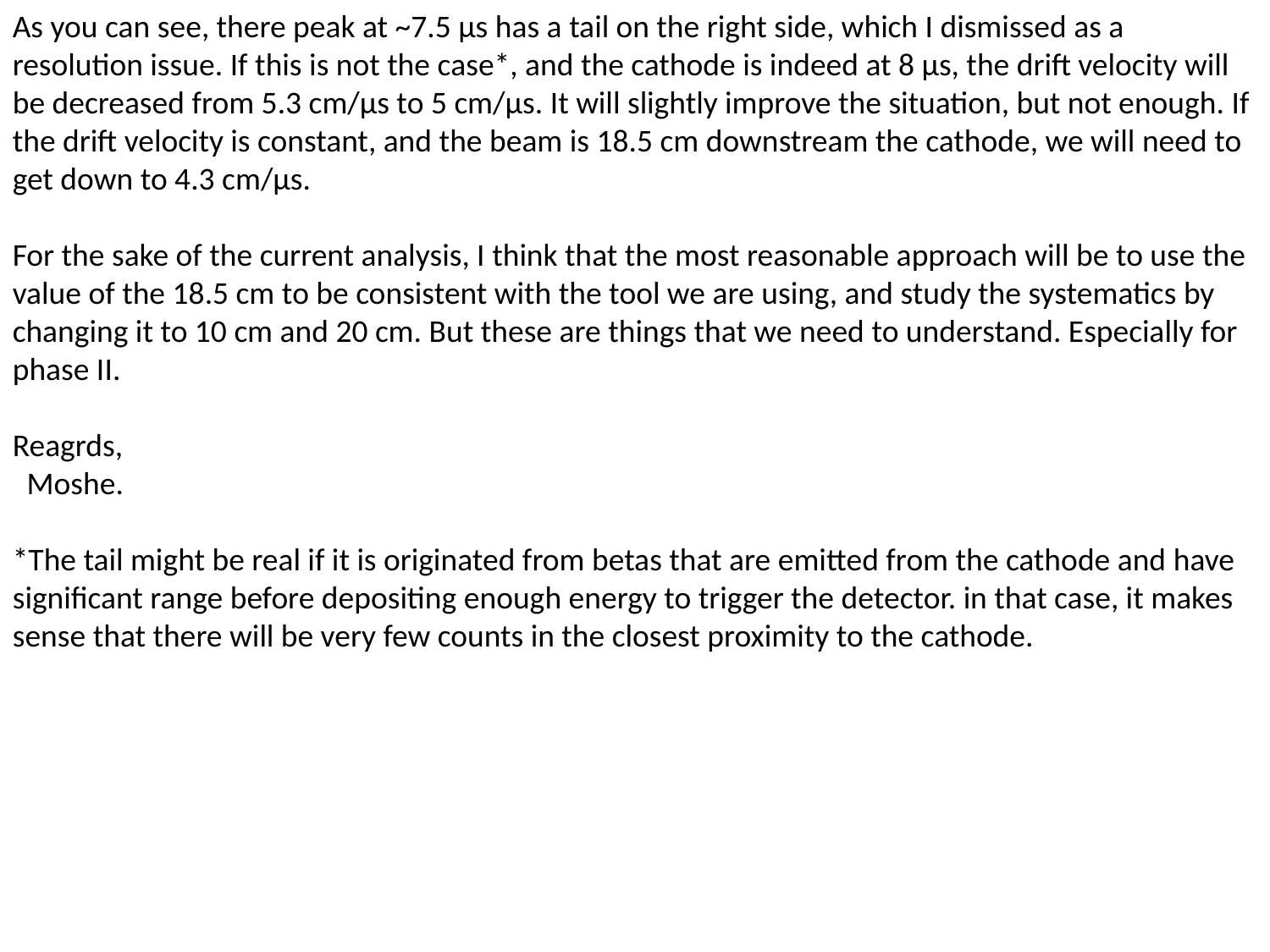

As you can see, there peak at ~7.5 μs has a tail on the right side, which I dismissed as a resolution issue. If this is not the case*, and the cathode is indeed at 8 μs, the drift velocity will be decreased from 5.3 cm/μs to 5 cm/μs. It will slightly improve the situation, but not enough. If the drift velocity is constant, and the beam is 18.5 cm downstream the cathode, we will need to get down to 4.3 cm/μs.

For the sake of the current analysis, I think that the most reasonable approach will be to use the value of the 18.5 cm to be consistent with the tool we are using, and study the systematics by changing it to 10 cm and 20 cm. But these are things that we need to understand. Especially for phase II.

Reagrds,
  Moshe.

*The tail might be real if it is originated from betas that are emitted from the cathode and have significant range before depositing enough energy to trigger the detector. in that case, it makes sense that there will be very few counts in the closest proximity to the cathode.